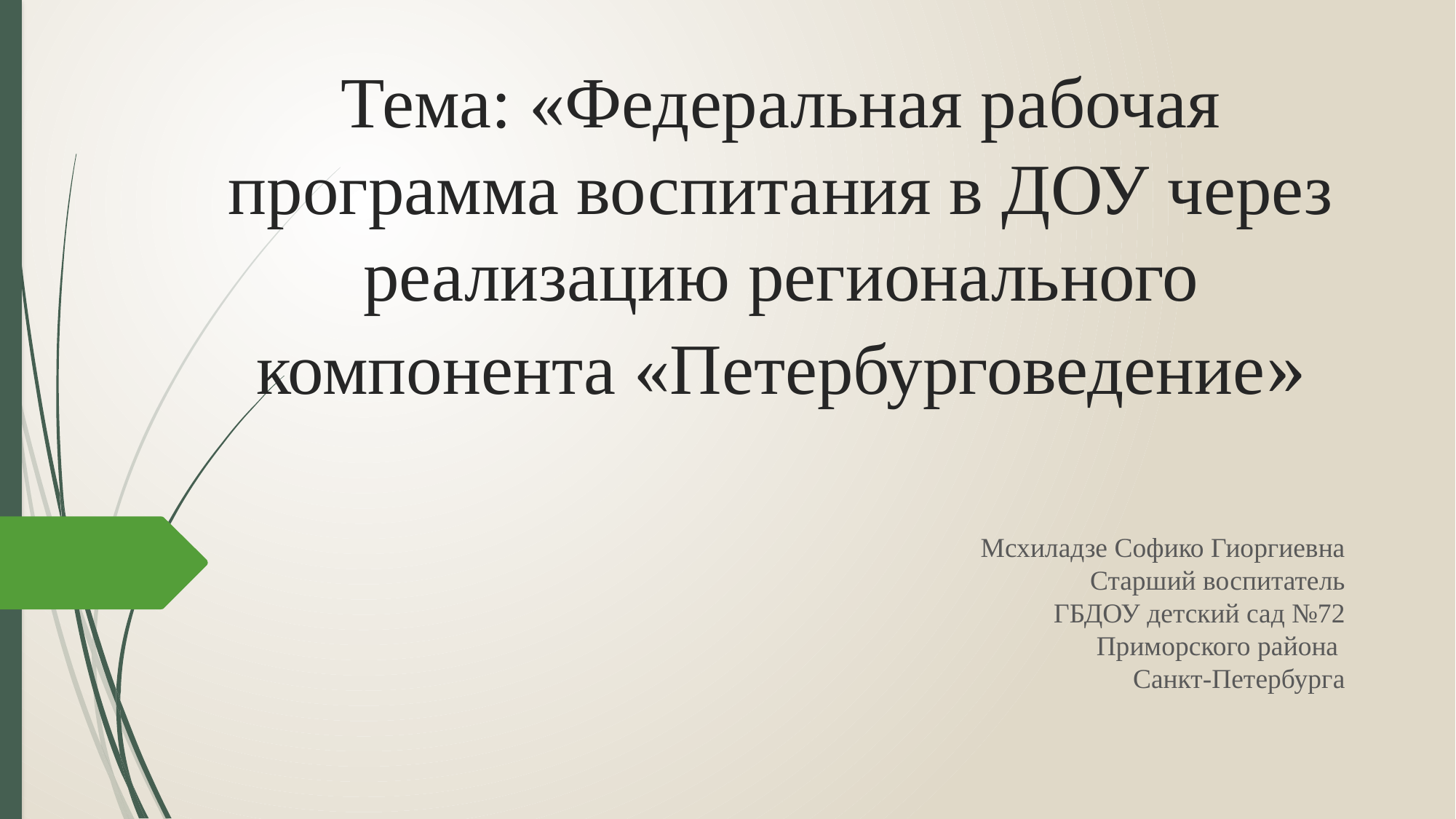

# Тема: «Федеральная рабочая программа воспитания в ДОУ через реализацию регионального компонента «Петербурговедение»
Мсхиладзе Софико Гиоргиевна
Старший воспитатель
ГБДОУ детский сад №72
Приморского района
Санкт-Петербурга